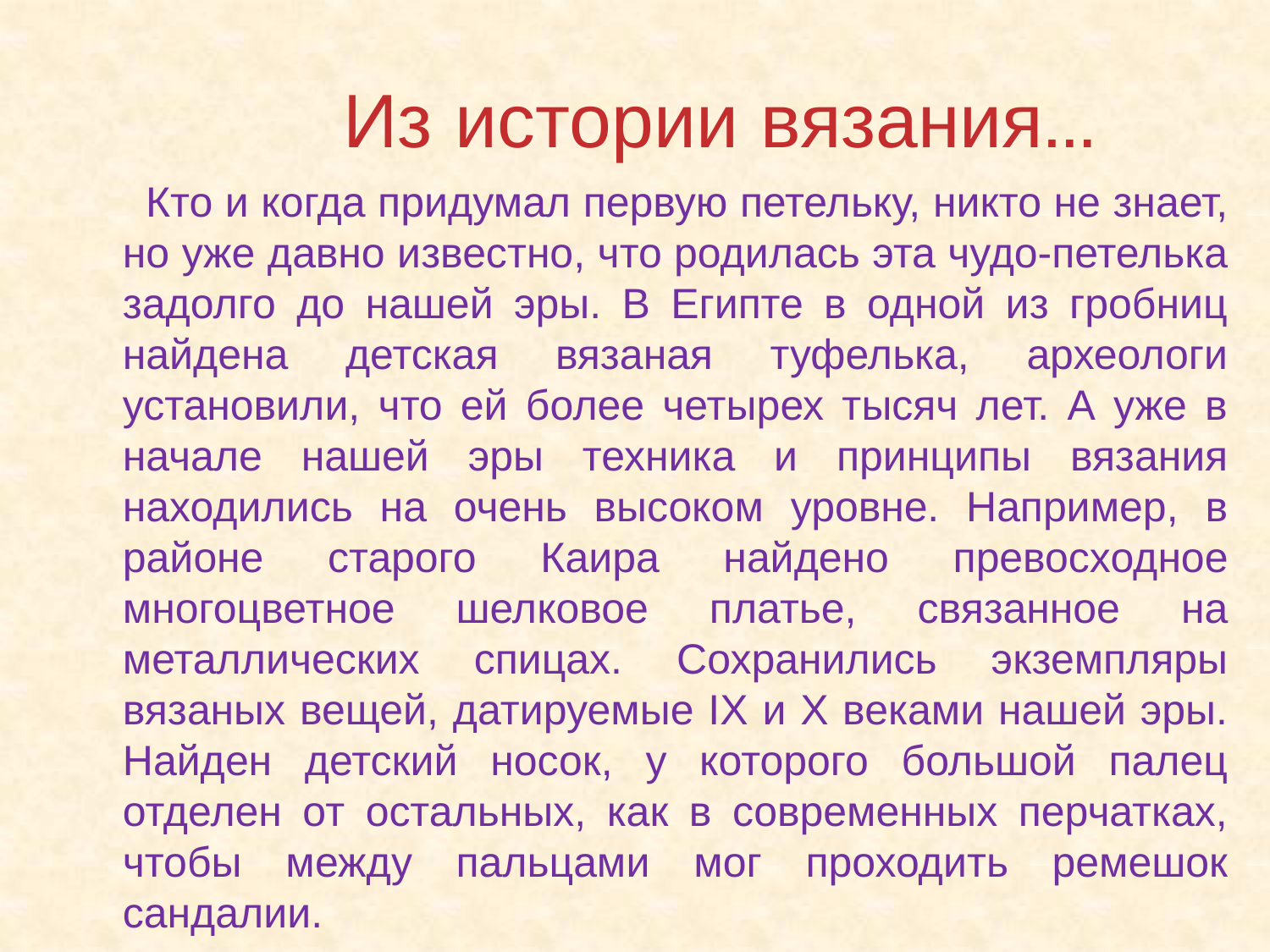

# Из истории вязания…
     Кто и когда придумал первую петельку, никто не знает, но уже давно известно, что родилась эта чудо-петелька задолго до нашей эры. В Египте в одной из гробниц найдена детская вязаная туфелька, археологи установили, что ей более четырех тысяч лет. А уже в начале нашей эры техника и принципы вязания находились на очень высоком уровне. Например, в районе старого Каира найдено превосходное многоцветное шелковое платье, связанное на металлических спицах. Сохранились экземпляры вязаных вещей, датируемые IX и X веками нашей эры. Найден детский носок, у которого большой палец отделен от остальных, как в современных перчатках, чтобы между пальцами мог проходить ремешок сандалии.